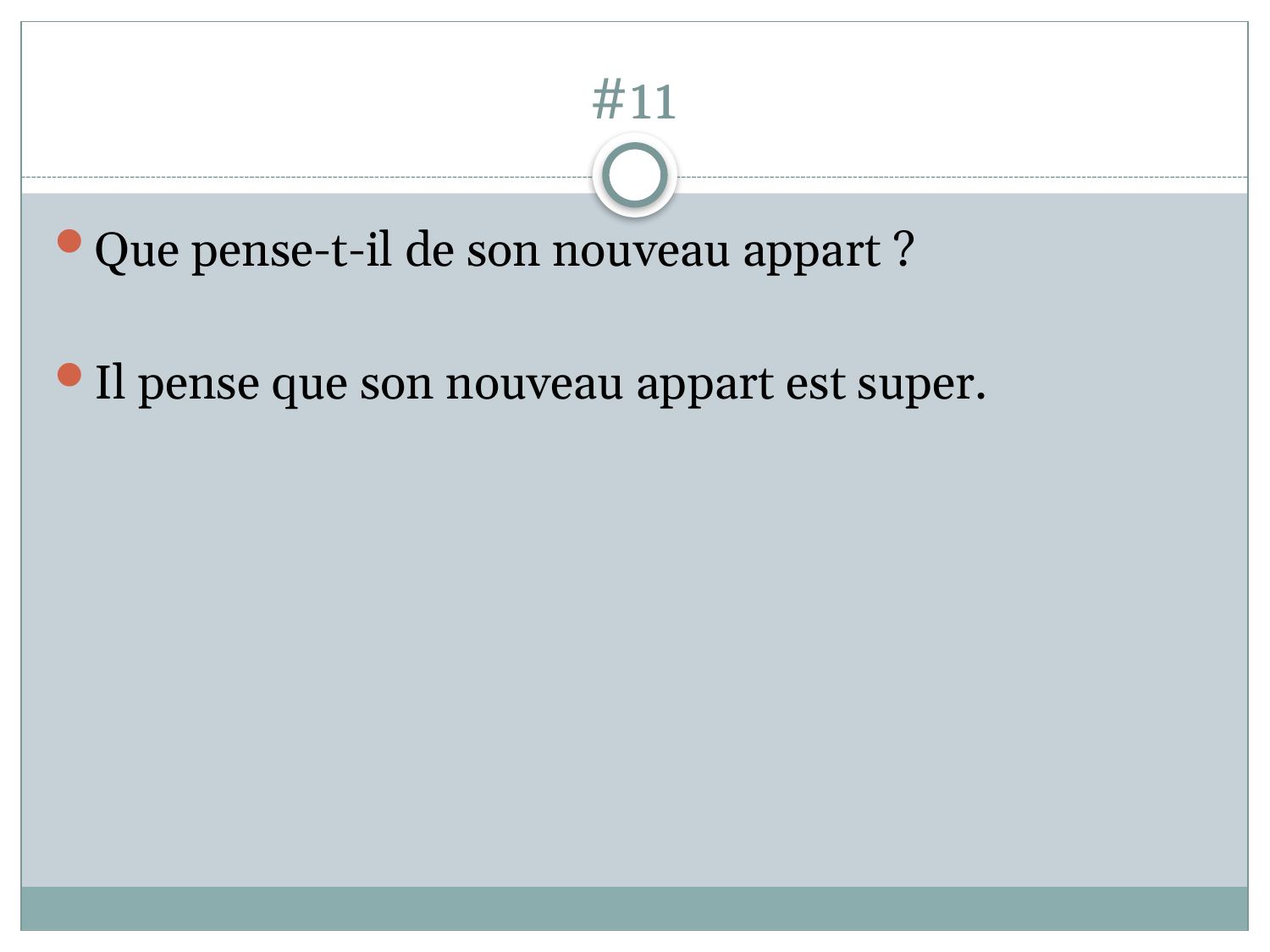

# #11
Que pense-t-il de son nouveau appart ?

Il pense que son nouveau appart est super.